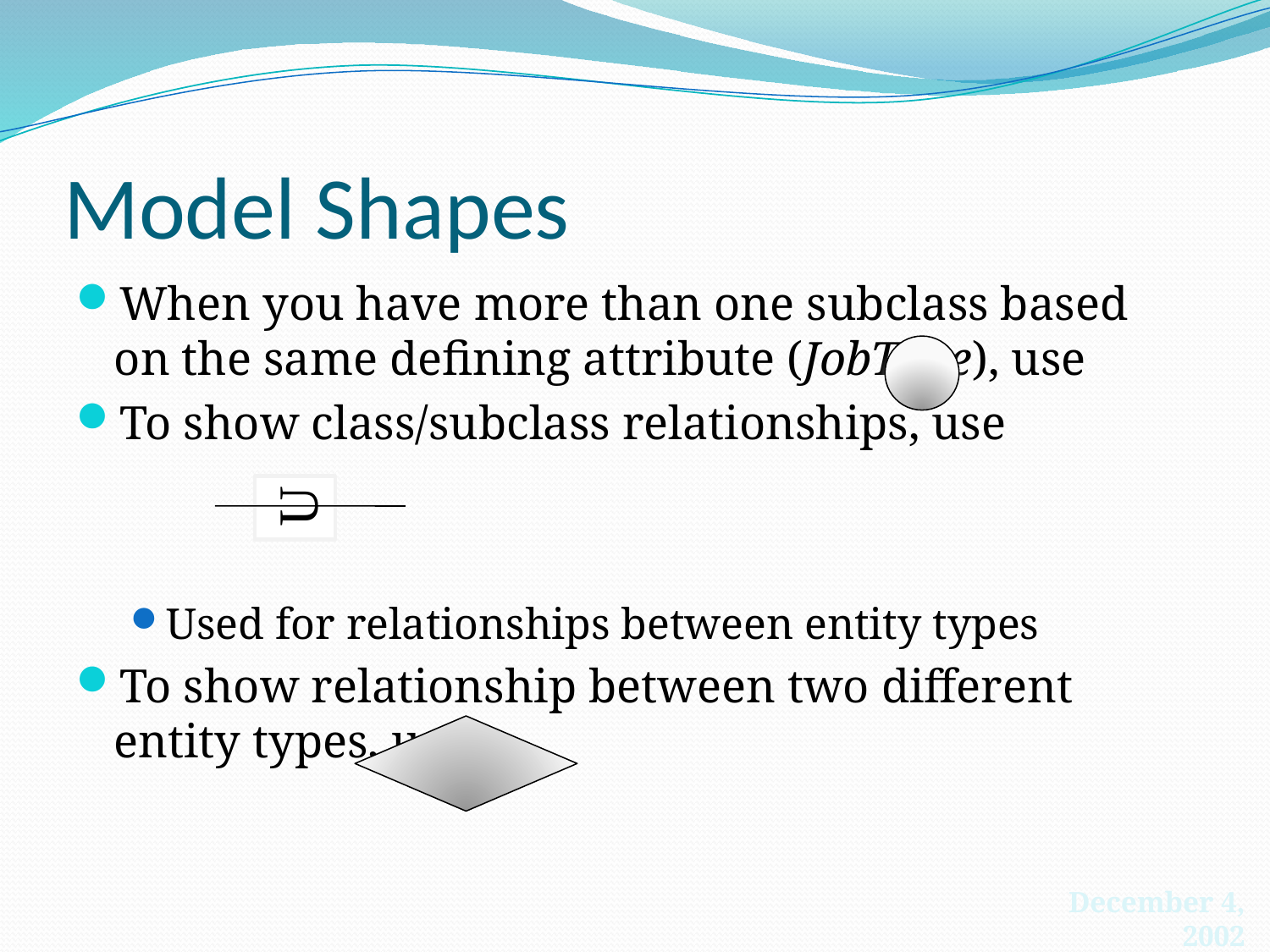

# Model Shapes
When you have more than one subclass based on the same defining attribute (JobType), use
To show class/subclass relationships, use

Used for relationships between entity types
To show relationship between two different entity types, use

U

December 4, 2002